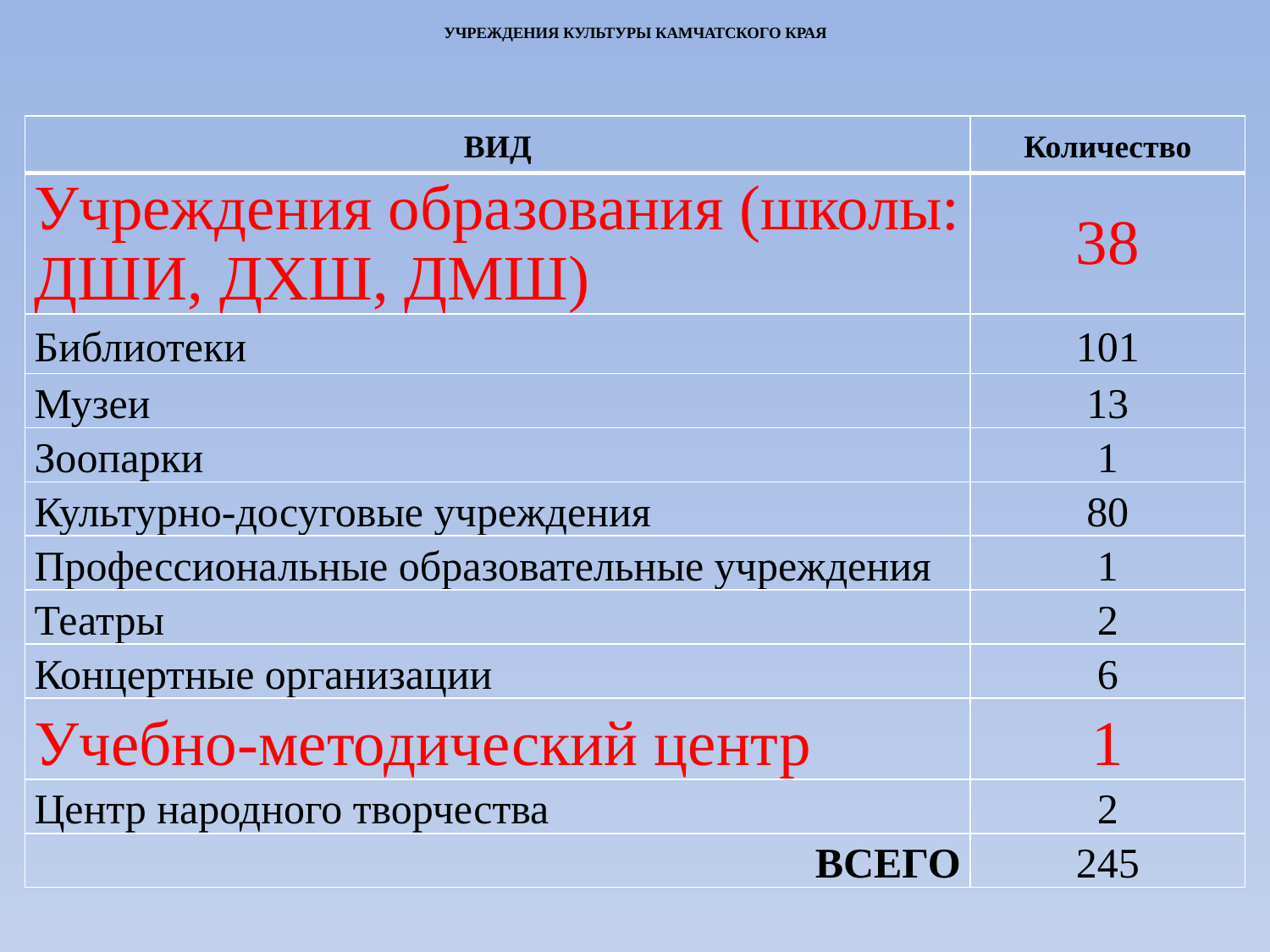

# УЧРЕЖДЕНИЯ КУЛЬТУРЫ КАМЧАТСКОГО КРАЯ
| Вид | Количество |
| --- | --- |
| Учреждения образования (школы: ДШИ, ДХШ, ДМШ) | 38 |
| Библиотеки | 101 |
| Музеи | 13 |
| Зоопарки | 1 |
| Культурно-досуговые учреждения | 80 |
| Профессиональные образовательные учреждения | 1 |
| Театры | 2 |
| Концертные организации | 6 |
| Учебно-методический центр | 1 |
| Центр народного творчества | 2 |
| ВСЕГО | 245 |